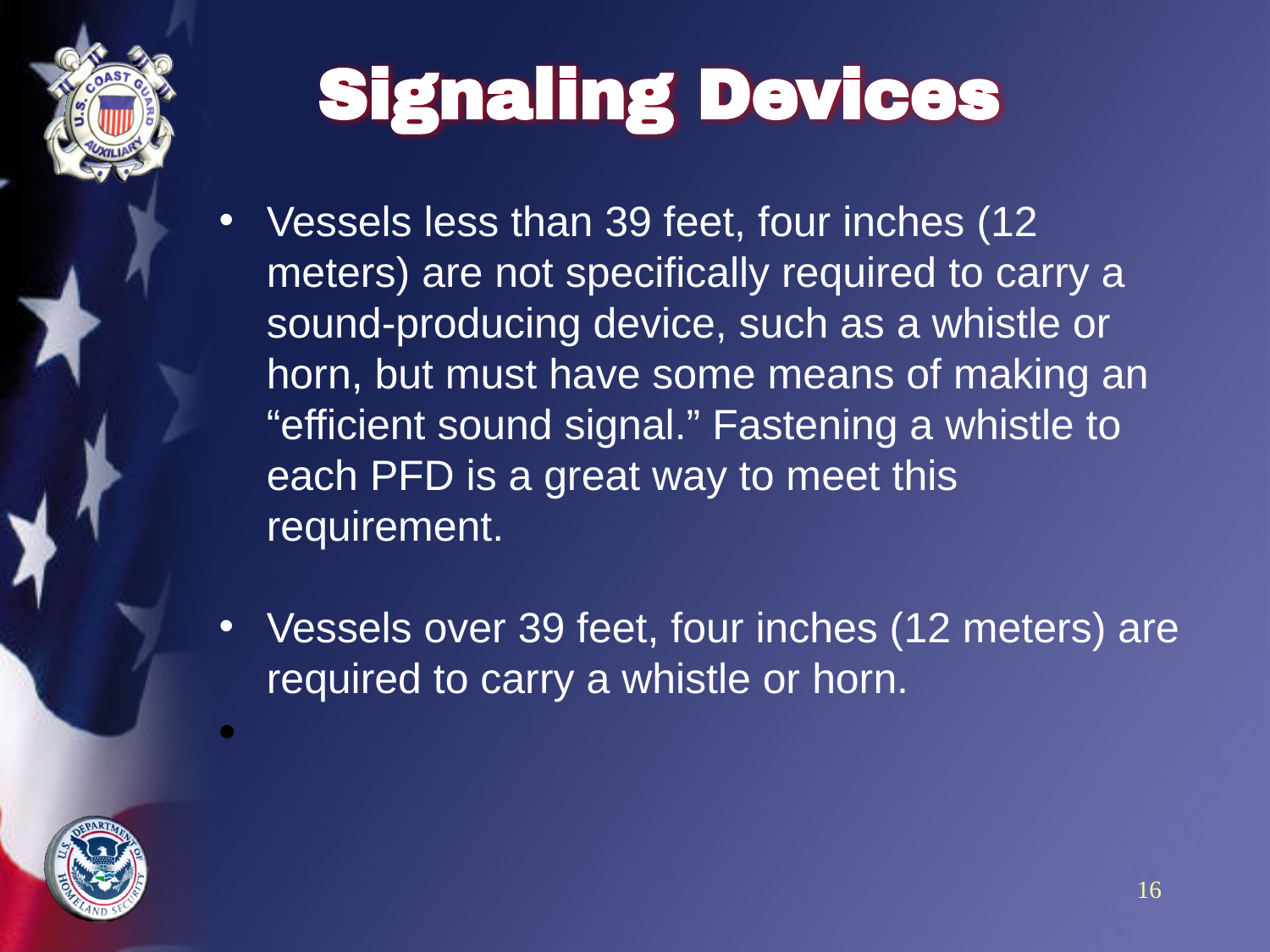

# Signaling Devices

Vessels less than 39 feet, four inches (12 meters) are not specifically required to carry a sound-producing device, such as a whistle or horn, but must have some means of making an “efficient sound signal.” Fastening a whistle to each PFD is a great way to meet this requirement.
Vessels over 39 feet, four inches (12 meters) are required to carry a whistle or horn.

16